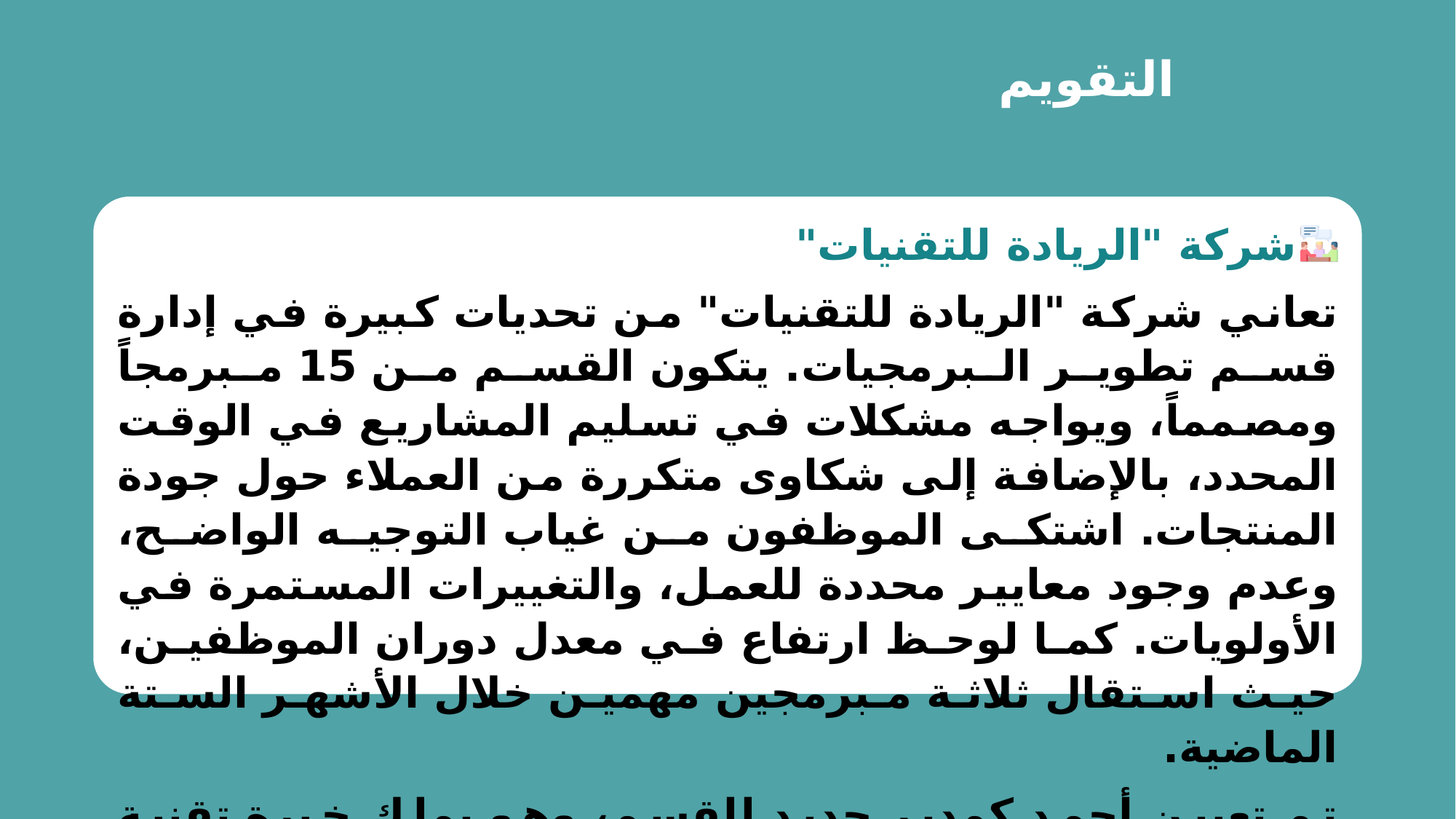

التقويم

شركة "الريادة للتقنيات"
تعاني شركة "الريادة للتقنيات" من تحديات كبيرة في إدارة قسم تطوير البرمجيات. يتكون القسم من 15 مبرمجاً ومصمماً، ويواجه مشكلات في تسليم المشاريع في الوقت المحدد، بالإضافة إلى شكاوى متكررة من العملاء حول جودة المنتجات. اشتكى الموظفون من غياب التوجيه الواضح، وعدم وجود معايير محددة للعمل، والتغييرات المستمرة في الأولويات. كما لوحظ ارتفاع في معدل دوران الموظفين، حيث استقال ثلاثة مبرمجين مهمين خلال الأشهر الستة الماضية.
تم تعيين أحمد كمدير جديد للقسم، وهو يملك خبرة تقنية جيدة لكنه يواجه تحدياً في قيادة الفريق وإعادة بناء الثقة وتحسين الأداء.